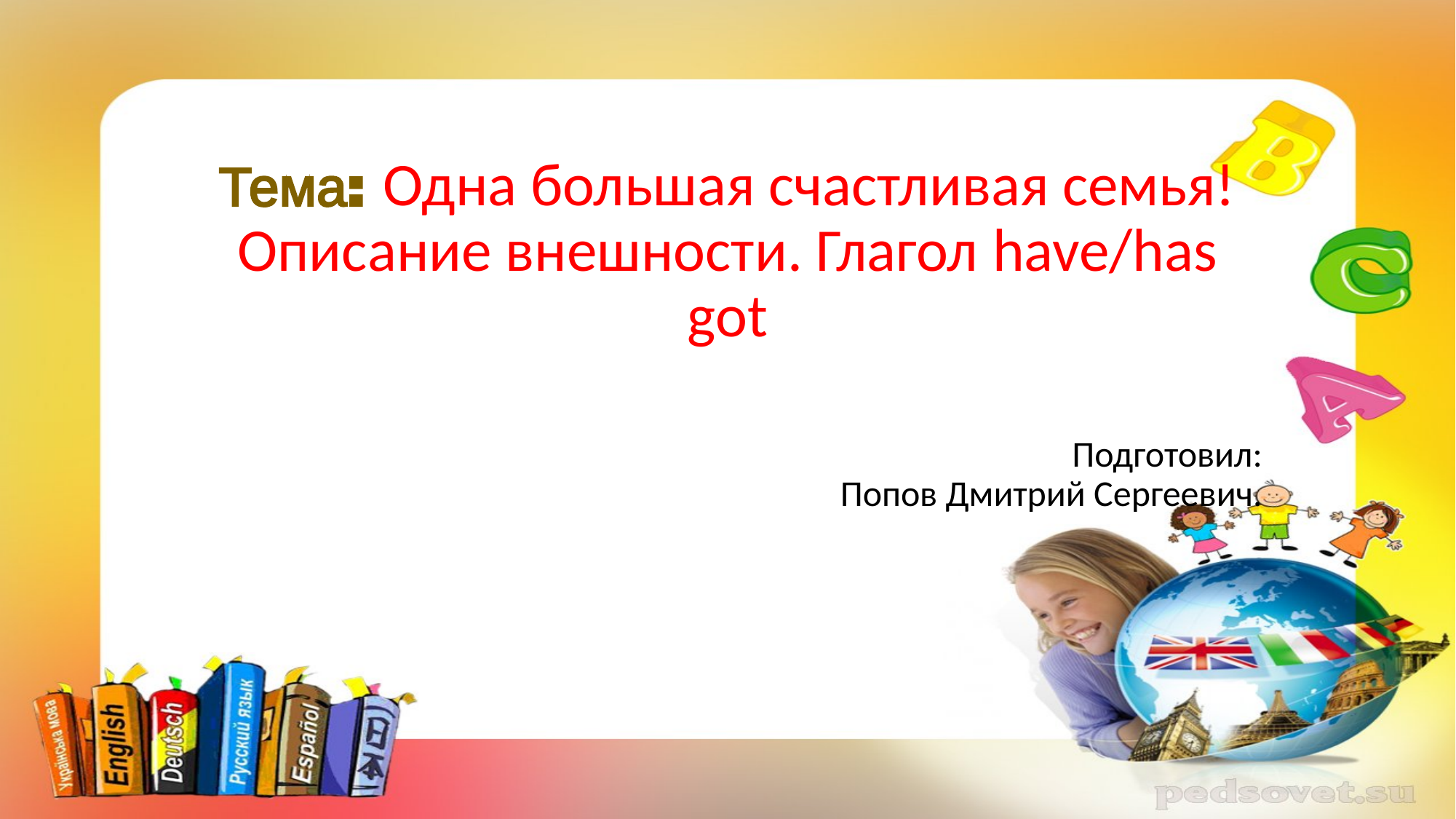

# Тема: Одна большая счастливая семья! Описание внешности. Глагол have/has got
Подготовил:
Попов Дмитрий Сергеевич.